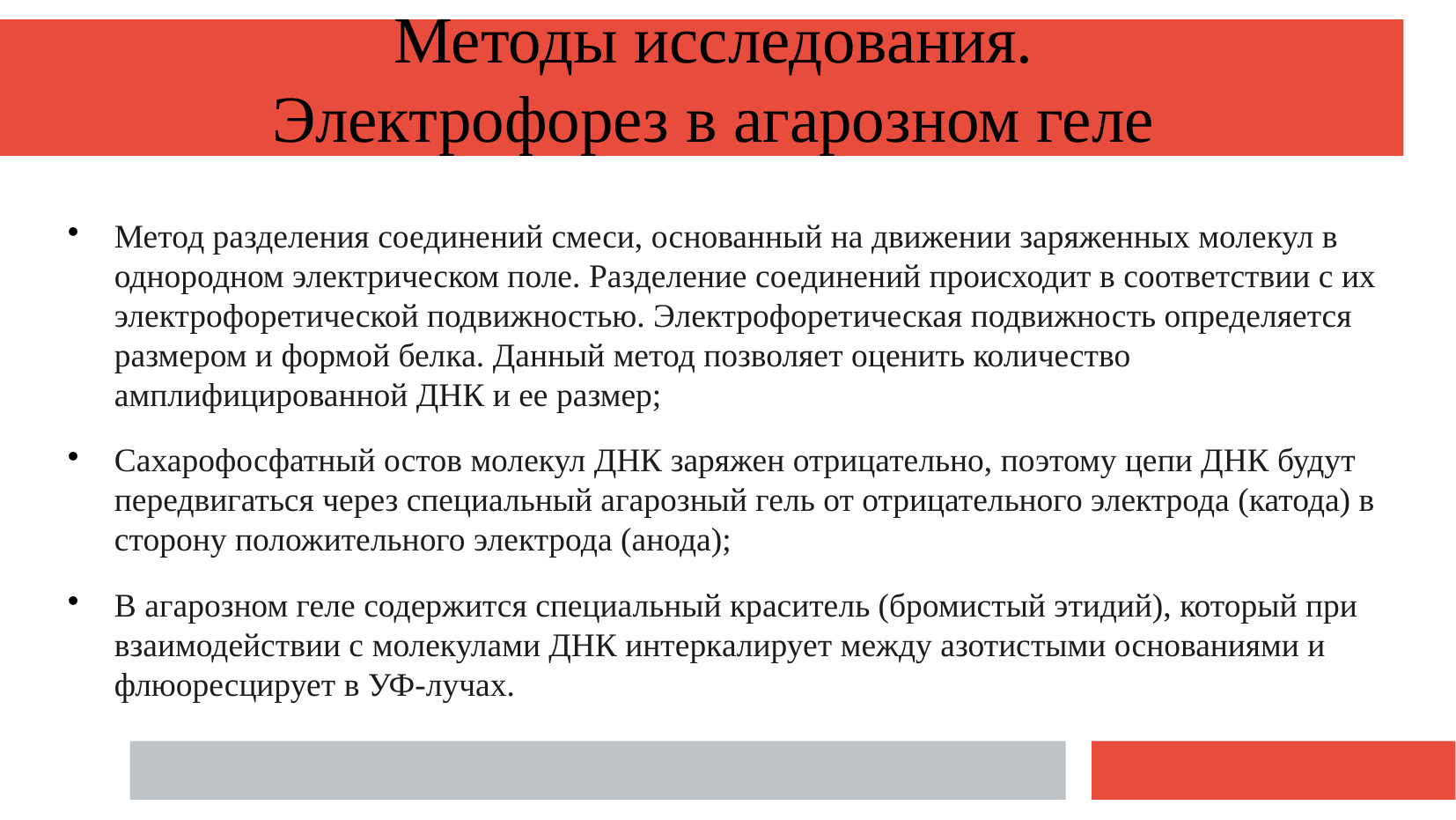

Методы исследования.
Электрофорез в агарозном геле
Метод разделения соединений смеси, основанный на движении заряженных молекул в однородном электрическом поле. Разделение соединений происходит в соответствии с их электрофоретической подвижностью. Электрофоретическая подвижность определяется размером и формой белка. Данный метод позволяет оценить количество амплифицированной ДНК и ее размер;
Сахарофосфатный остов молекул ДНК заряжен отрицательно, поэтому цепи ДНК будут передвигаться через специальный агарозный гель от отрицательного электрода (катода) в сторону положительного электрода (анода);
В агарозном геле содержится специальный краситель (бромистый этидий), который при взаимодействии с молекулами ДНК интеркалирует между азотистыми основаниями и флюоресцирует в УФ-лучах.